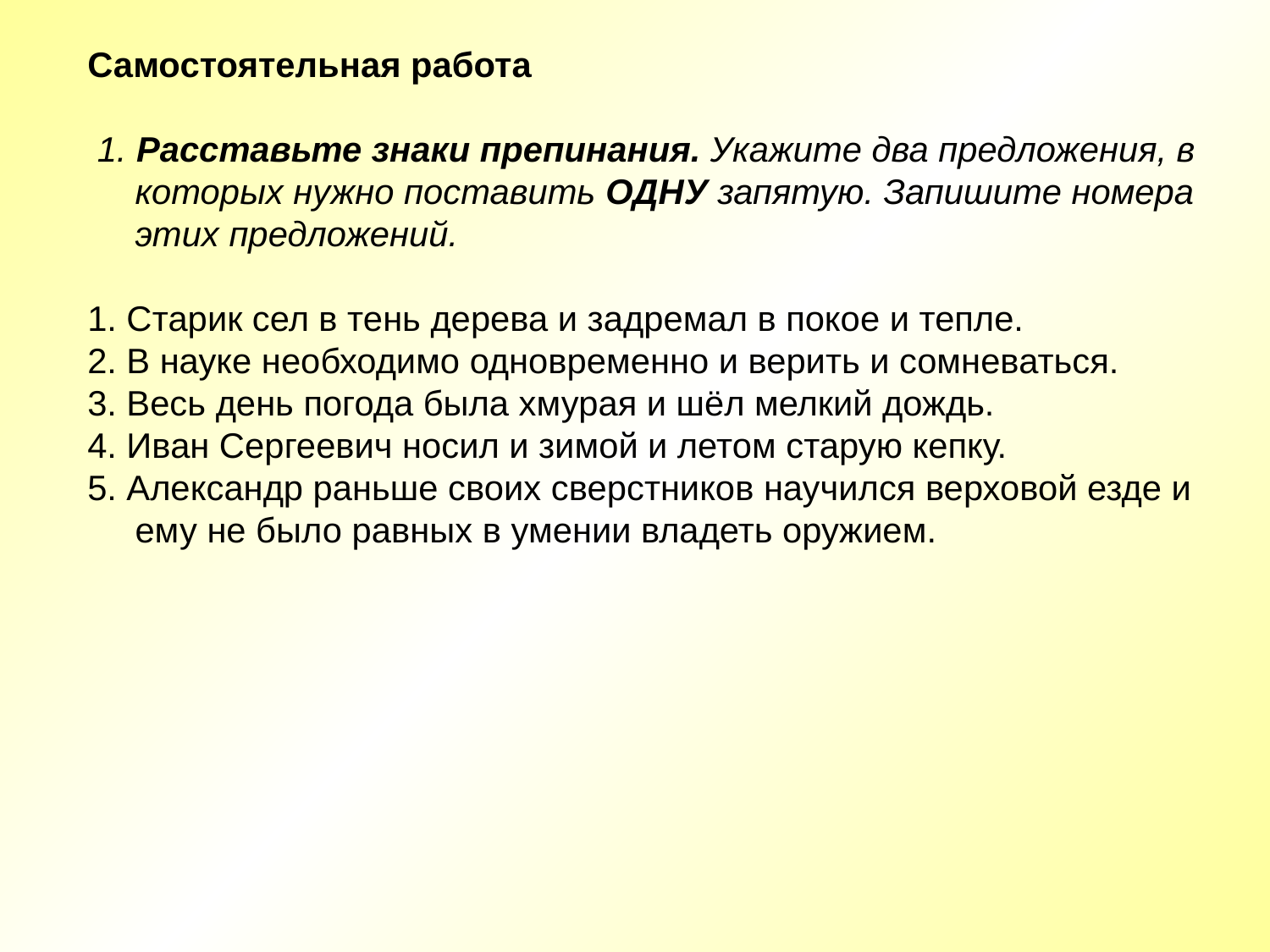

Самостоятельная работа

 1. Расставьте знаки препинания. Укажите два предложения, в которых нужно поставить ОДНУ запятую. Запишите номера этих предложений.

1. Старик сел в тень дерева и задремал в покое и тепле.
2. В науке необходимо одновременно и верить и сомневаться.
3. Весь день погода была хмурая и шёл мелкий дождь.
4. Иван Сергеевич носил и зимой и летом старую кепку.
5. Александр раньше своих сверстников научился верховой езде и ему не было равных в умении владеть оружием.